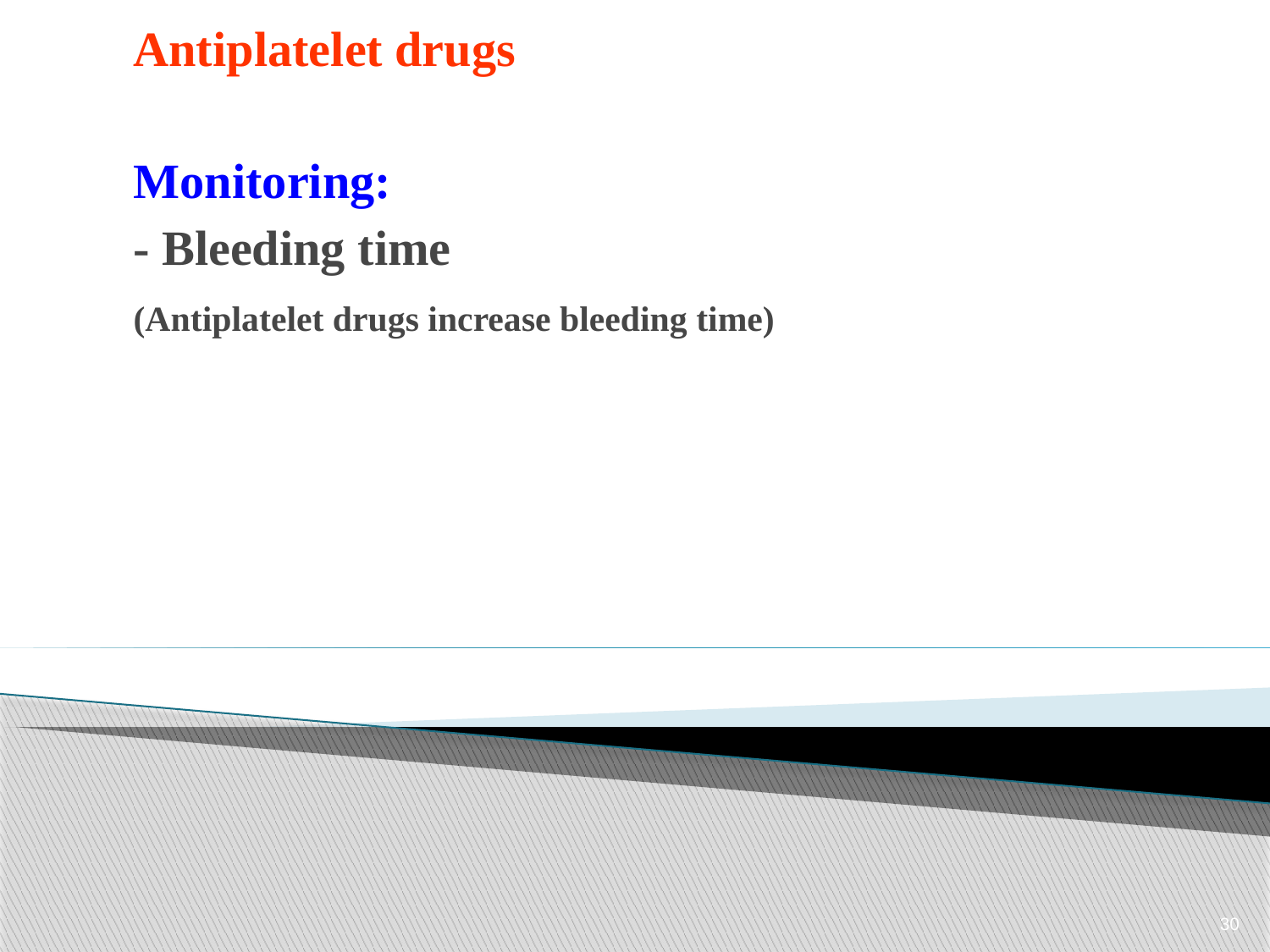

Antiplatelet drugs

	Monitoring:
    	- Bleeding time
      	(Antiplatelet drugs increase bleeding time)
30